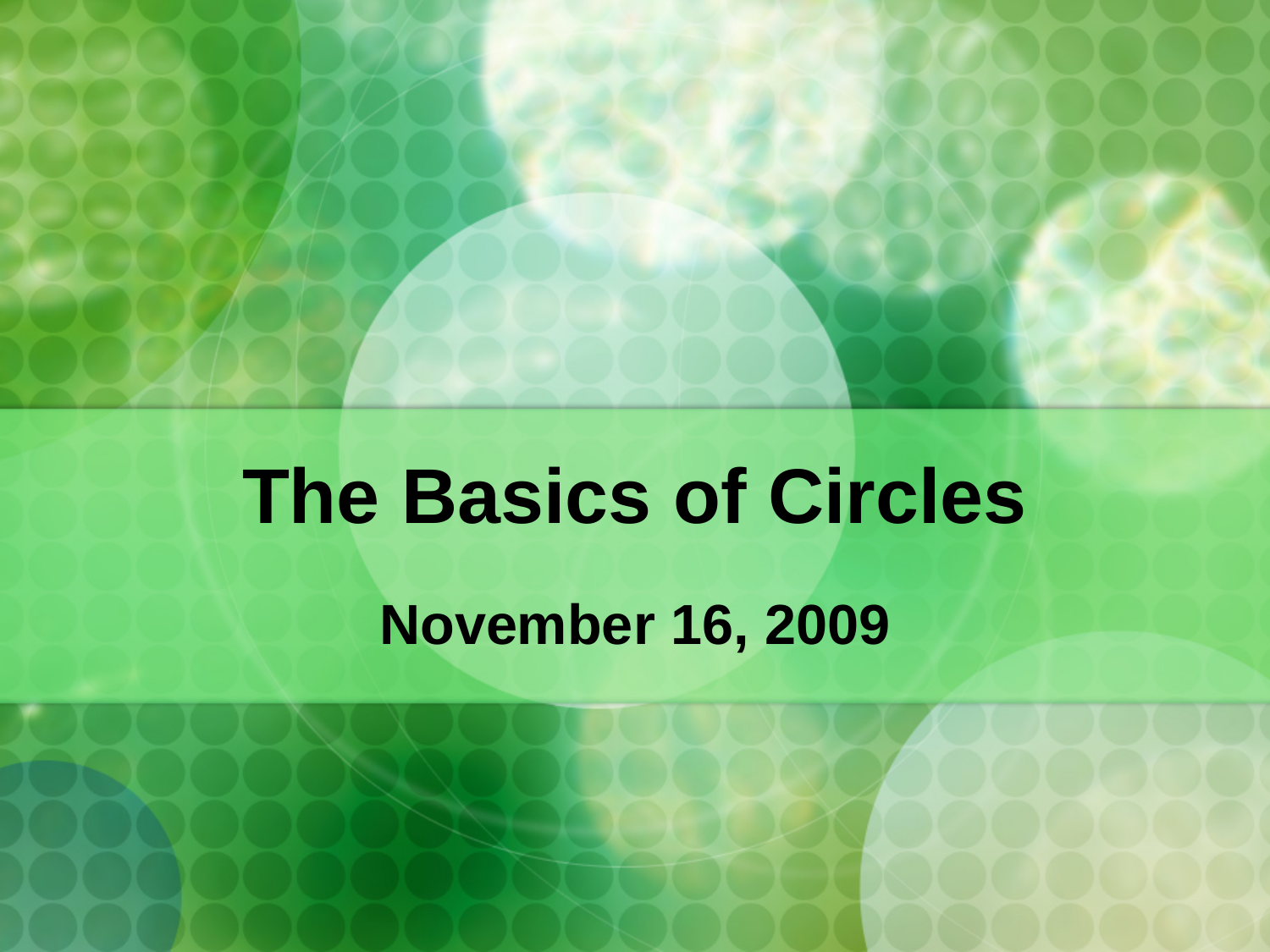

# The Basics of Circles
November 16, 2009